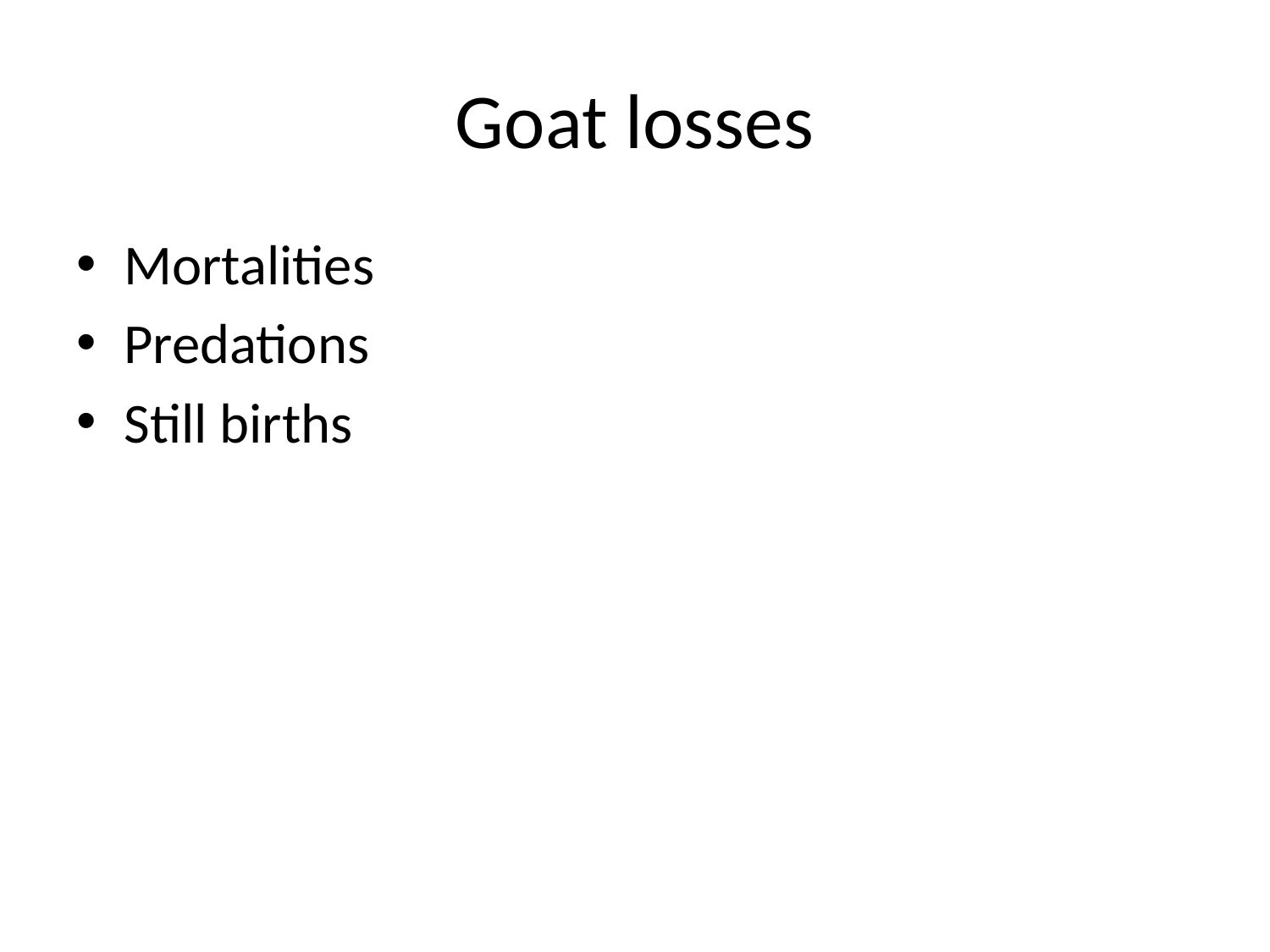

# Goat losses
Mortalities
Predations
Still births